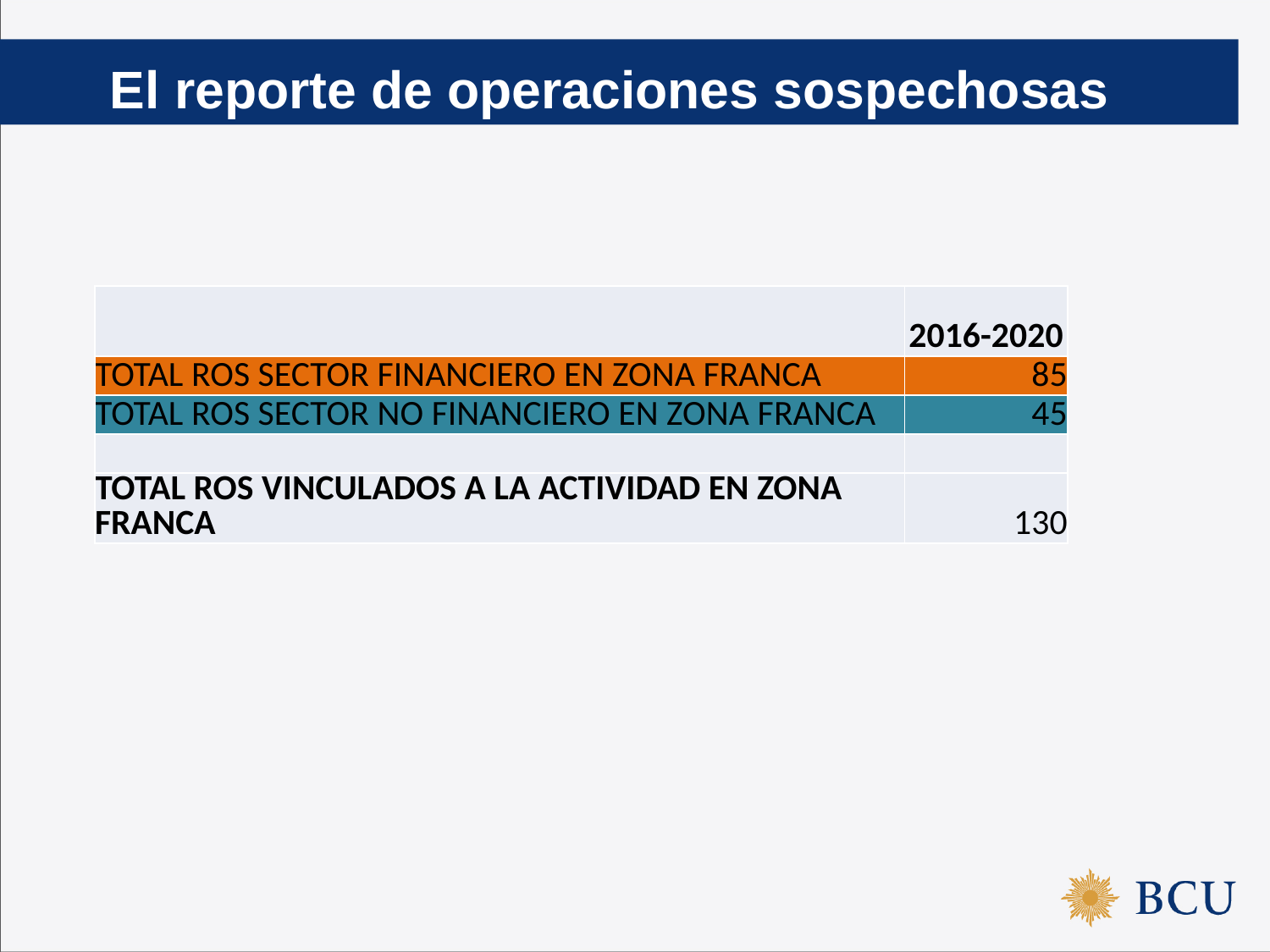

El reporte de operaciones sospechosas

|  | 2016-2020 |
| --- | --- |
| TOTAL ROS SECTOR FINANCIERO EN ZONA FRANCA | 85 |
| TOTAL ROS SECTOR NO FINANCIERO EN ZONA FRANCA | 45 |
|  |  |
| TOTAL ROS VINCULADOS A LA ACTIVIDAD EN ZONA FRANCA | 130 |